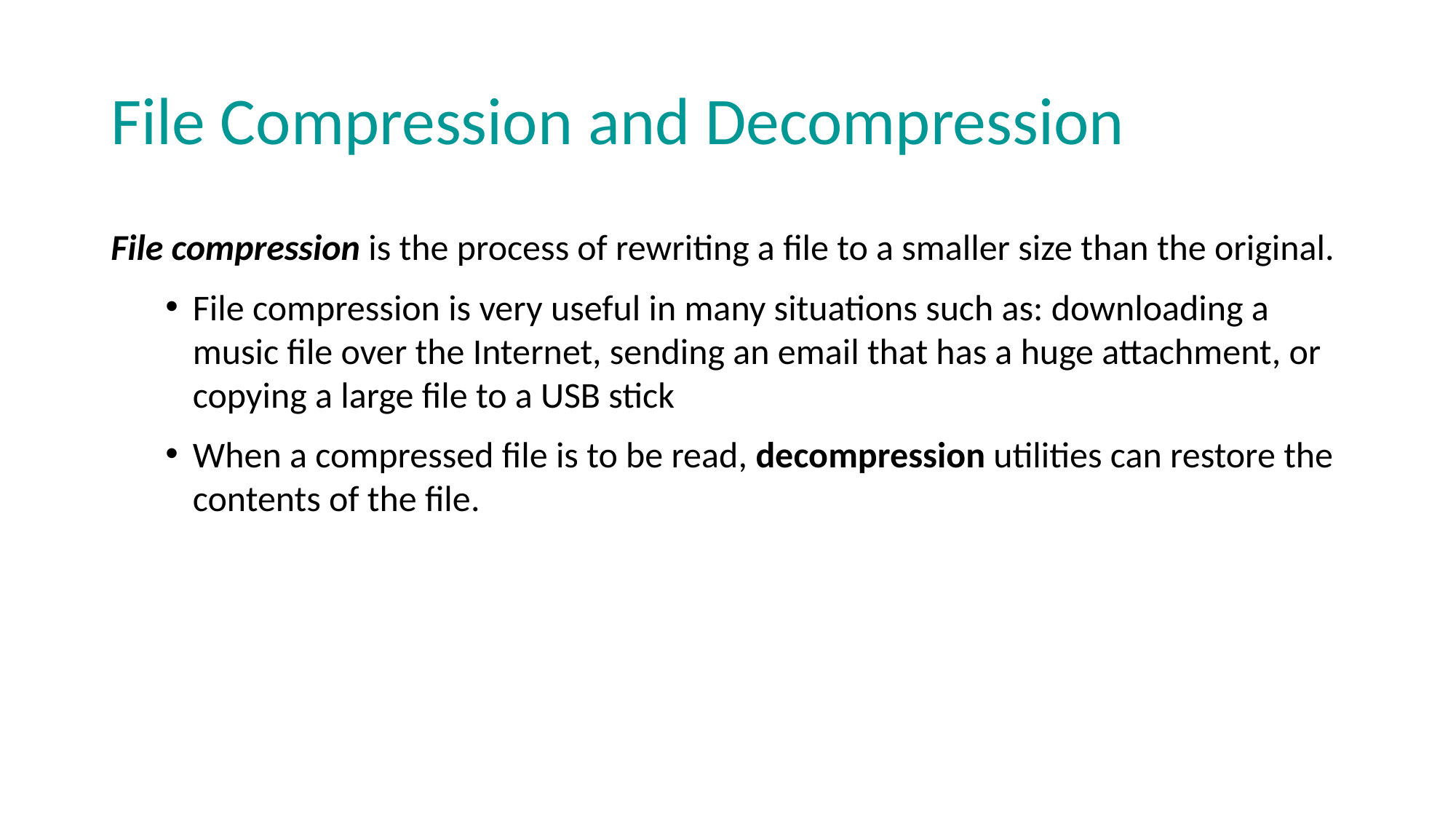

# File Compression and Decompression
File compression is the process of rewriting a file to a smaller size than the original.
File compression is very useful in many situations such as: downloading a music file over the Internet, sending an email that has a huge attachment, or copying a large file to a USB stick
When a compressed file is to be read, decompression utilities can restore the contents of the file.